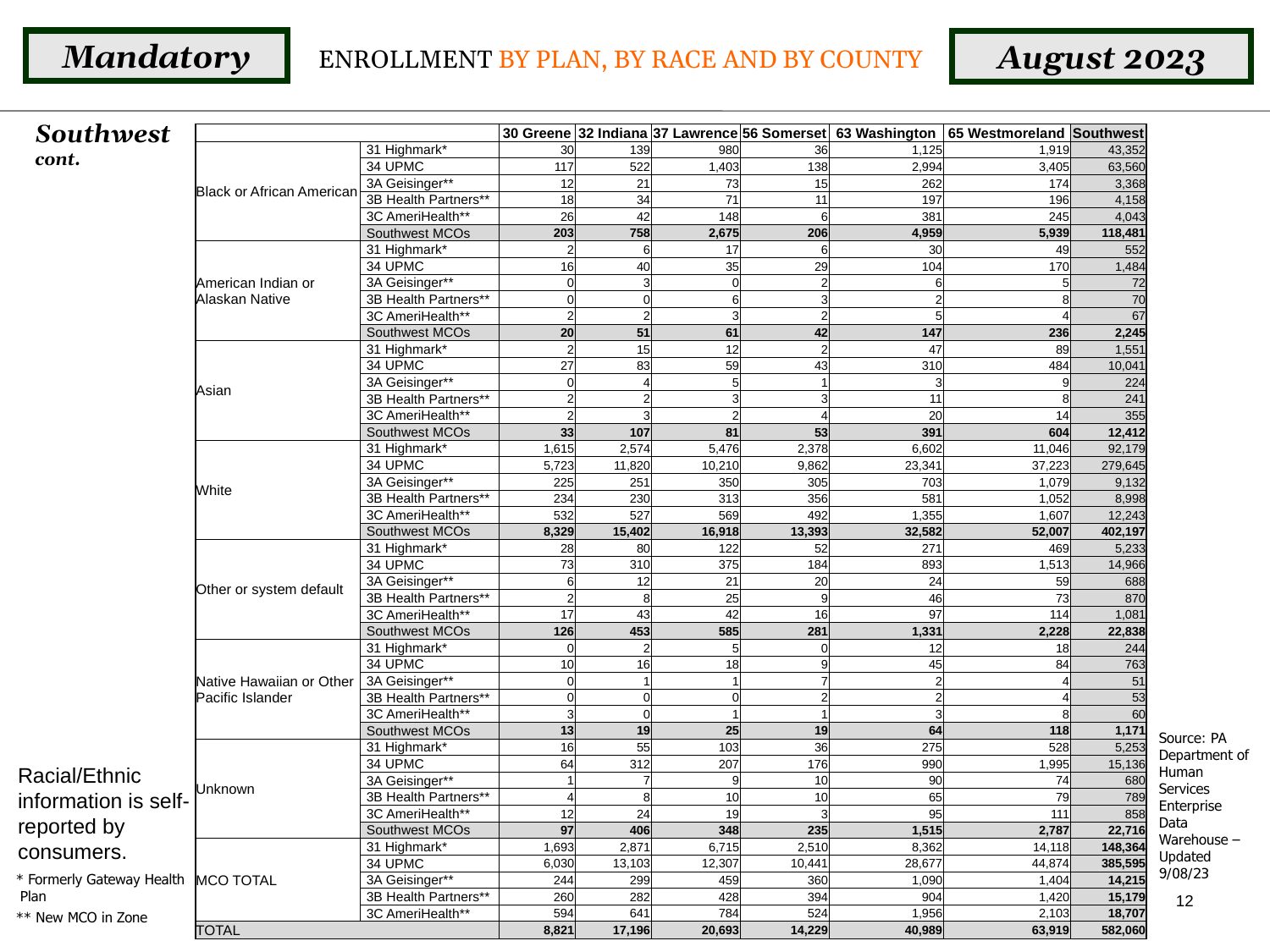

Mandatory
August 2023
ENROLLMENT BY PLAN, BY RACE AND BY COUNTY

Southwest cont.
|  |  | 30 Greene | 32 Indiana | 37 Lawrence | 56 Somerset | 63 Washington | 65 Westmoreland | Southwest |
| --- | --- | --- | --- | --- | --- | --- | --- | --- |
| Black or African American | 31 Highmark\* | 30 | 139 | 980 | 36 | 1,125 | 1,919 | 43,352 |
|  | 34 UPMC | 117 | 522 | 1,403 | 138 | 2,994 | 3,405 | 63,560 |
|  | 3A Geisinger\*\* | 12 | 21 | 73 | 15 | 262 | 174 | 3,368 |
|  | 3B Health Partners\*\* | 18 | 34 | 71 | 11 | 197 | 196 | 4,158 |
|  | 3C AmeriHealth\*\* | 26 | 42 | 148 | 6 | 381 | 245 | 4,043 |
|  | Southwest MCOs | 203 | 758 | 2,675 | 206 | 4,959 | 5,939 | 118,481 |
| American Indian or Alaskan Native | 31 Highmark\* | 2 | 6 | 17 | 6 | 30 | 49 | 552 |
|  | 34 UPMC | 16 | 40 | 35 | 29 | 104 | 170 | 1,484 |
|  | 3A Geisinger\*\* | 0 | 3 | 0 | 2 | 6 | 5 | 72 |
|  | 3B Health Partners\*\* | 0 | 0 | 6 | 3 | 2 | 8 | 70 |
|  | 3C AmeriHealth\*\* | 2 | 2 | 3 | 2 | 5 | 4 | 67 |
|  | Southwest MCOs | 20 | 51 | 61 | 42 | 147 | 236 | 2,245 |
| Asian | 31 Highmark\* | 2 | 15 | 12 | 2 | 47 | 89 | 1,551 |
|  | 34 UPMC | 27 | 83 | 59 | 43 | 310 | 484 | 10,041 |
|  | 3A Geisinger\*\* | 0 | 4 | 5 | 1 | 3 | 9 | 224 |
|  | 3B Health Partners\*\* | 2 | 2 | 3 | 3 | 11 | 8 | 241 |
|  | 3C AmeriHealth\*\* | 2 | 3 | 2 | 4 | 20 | 14 | 355 |
|  | Southwest MCOs | 33 | 107 | 81 | 53 | 391 | 604 | 12,412 |
| White | 31 Highmark\* | 1,615 | 2,574 | 5,476 | 2,378 | 6,602 | 11,046 | 92,179 |
|  | 34 UPMC | 5,723 | 11,820 | 10,210 | 9,862 | 23,341 | 37,223 | 279,645 |
|  | 3A Geisinger\*\* | 225 | 251 | 350 | 305 | 703 | 1,079 | 9,132 |
|  | 3B Health Partners\*\* | 234 | 230 | 313 | 356 | 581 | 1,052 | 8,998 |
|  | 3C AmeriHealth\*\* | 532 | 527 | 569 | 492 | 1,355 | 1,607 | 12,243 |
|  | Southwest MCOs | 8,329 | 15,402 | 16,918 | 13,393 | 32,582 | 52,007 | 402,197 |
| Other or system default | 31 Highmark\* | 28 | 80 | 122 | 52 | 271 | 469 | 5,233 |
|  | 34 UPMC | 73 | 310 | 375 | 184 | 893 | 1,513 | 14,966 |
|  | 3A Geisinger\*\* | 6 | 12 | 21 | 20 | 24 | 59 | 688 |
|  | 3B Health Partners\*\* | 2 | 8 | 25 | 9 | 46 | 73 | 870 |
|  | 3C AmeriHealth\*\* | 17 | 43 | 42 | 16 | 97 | 114 | 1,081 |
|  | Southwest MCOs | 126 | 453 | 585 | 281 | 1,331 | 2,228 | 22,838 |
| Native Hawaiian or Other Pacific Islander | 31 Highmark\* | 0 | 2 | 5 | 0 | 12 | 18 | 244 |
|  | 34 UPMC | 10 | 16 | 18 | 9 | 45 | 84 | 763 |
|  | 3A Geisinger\*\* | 0 | 1 | 1 | 7 | 2 | 4 | 51 |
|  | 3B Health Partners\*\* | 0 | 0 | 0 | 2 | 2 | 4 | 53 |
|  | 3C AmeriHealth\*\* | 3 | 0 | 1 | 1 | 3 | 8 | 60 |
|  | Southwest MCOs | 13 | 19 | 25 | 19 | 64 | 118 | 1,171 |
| Unknown | 31 Highmark\* | 16 | 55 | 103 | 36 | 275 | 528 | 5,253 |
|  | 34 UPMC | 64 | 312 | 207 | 176 | 990 | 1,995 | 15,136 |
|  | 3A Geisinger\*\* | 1 | 7 | 9 | 10 | 90 | 74 | 680 |
|  | 3B Health Partners\*\* | 4 | 8 | 10 | 10 | 65 | 79 | 789 |
|  | 3C AmeriHealth\*\* | 12 | 24 | 19 | 3 | 95 | 111 | 858 |
|  | Southwest MCOs | 97 | 406 | 348 | 235 | 1,515 | 2,787 | 22,716 |
| MCO TOTAL | 31 Highmark\* | 1,693 | 2,871 | 6,715 | 2,510 | 8,362 | 14,118 | 148,364 |
|  | 34 UPMC | 6,030 | 13,103 | 12,307 | 10,441 | 28,677 | 44,874 | 385,595 |
|  | 3A Geisinger\*\* | 244 | 299 | 459 | 360 | 1,090 | 1,404 | 14,215 |
|  | 3B Health Partners\*\* | 260 | 282 | 428 | 394 | 904 | 1,420 | 15,179 |
|  | 3C AmeriHealth\*\* | 594 | 641 | 784 | 524 | 1,956 | 2,103 | 18,707 |
| TOTAL |  | 8,821 | 17,196 | 20,693 | 14,229 | 40,989 | 63,919 | 582,060 |
Source: PA Department of Human Services Enterprise Data Warehouse – Updated 9/08/23
Racial/Ethnic information is self-reported by consumers.
* Formerly Gateway Health
 Plan
12
** New MCO in Zone